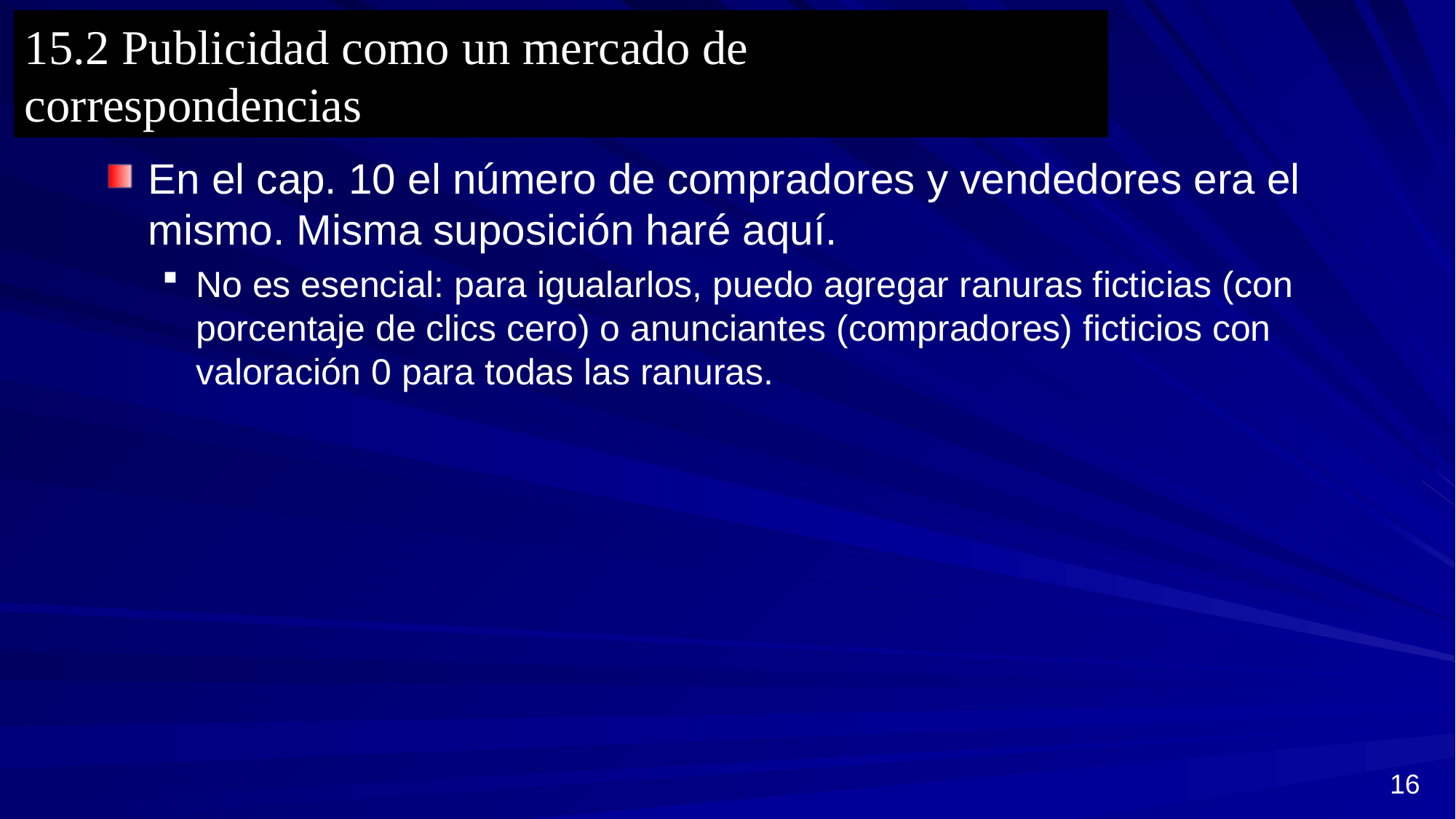

15.2 Publicidad como un mercado de correspondencias
En el cap. 10 el número de compradores y vendedores era el mismo. Misma suposición haré aquí.
No es esencial: para igualarlos, puedo agregar ranuras ficticias (con porcentaje de clics cero) o anunciantes (compradores) ficticios con valoración 0 para todas las ranuras.
16